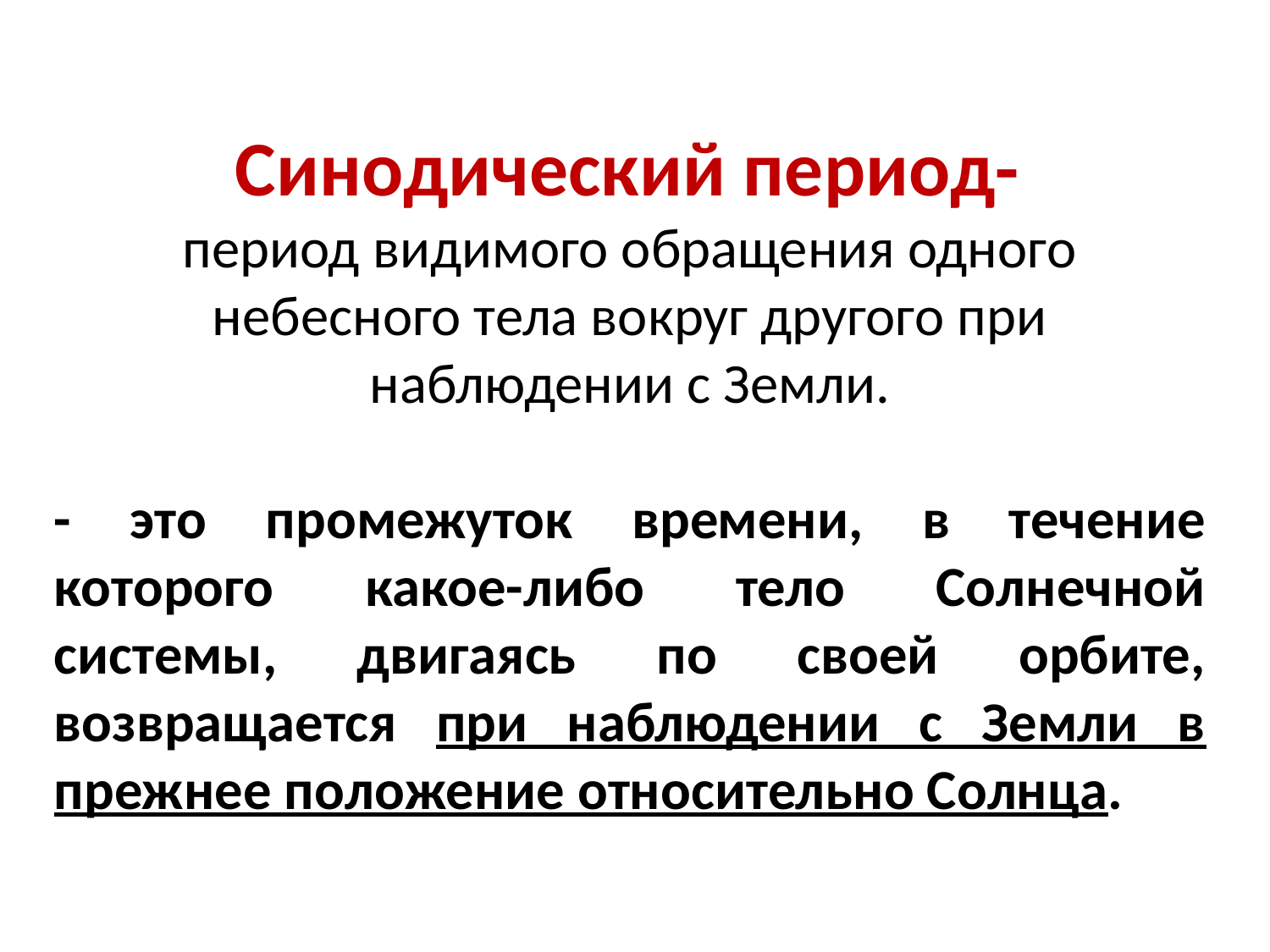

Синодический период-
период видимого обращения одного небесного тела вокруг другого при наблюдении с Земли.

- это промежуток времени, в течение которого какое-либо тело Солнечной системы, двигаясь по своей орбите, возвращается при наблюдении с Земли в прежнее положение относительно Солнца.